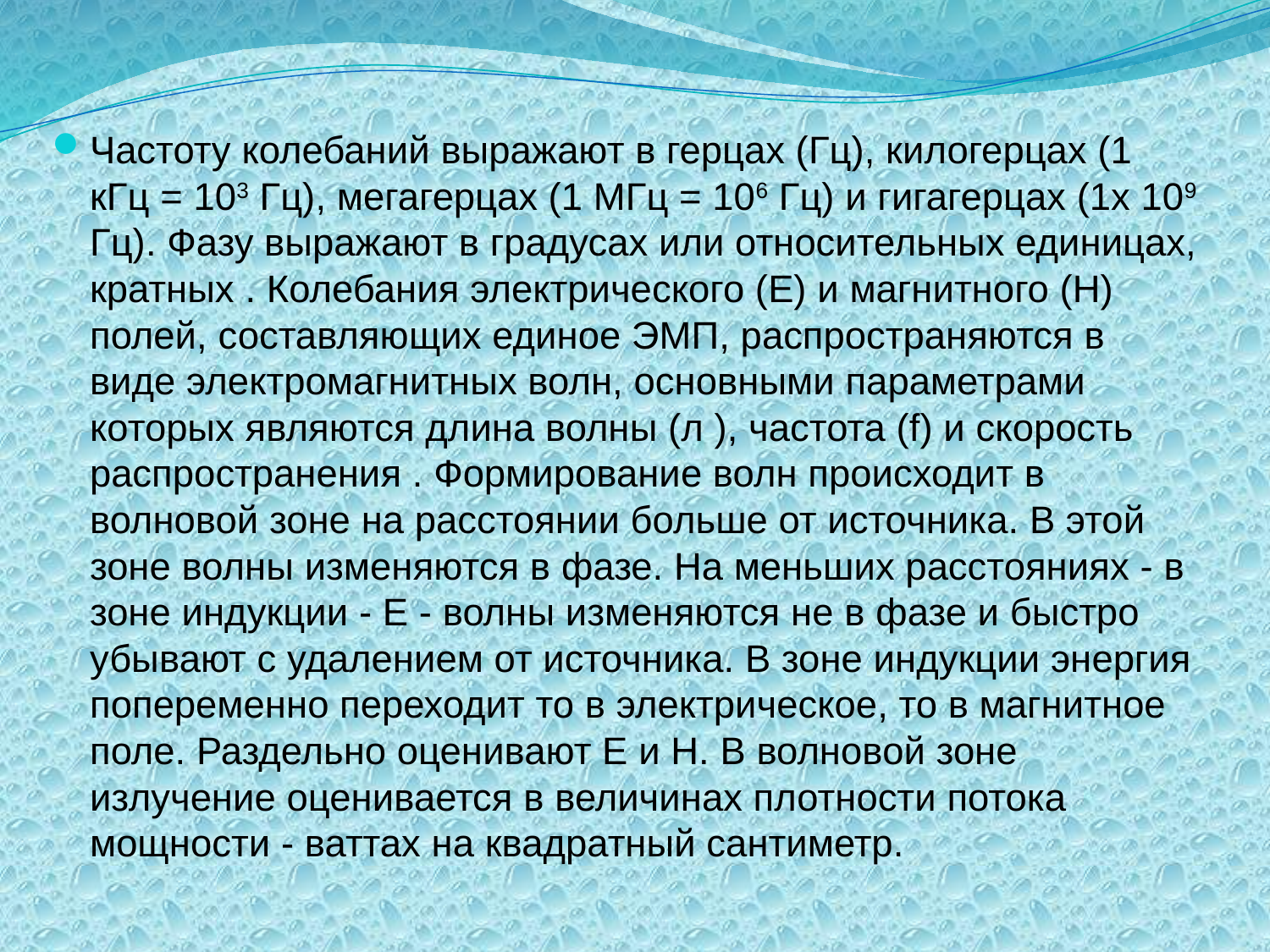

Частоту колебаний выражают в герцах (Гц), килогерцах (1 кГц = 103 Гц), мегагерцах (1 МГц = 106 Гц) и гигагерцах (1х 109 Гц). Фазу выражают в градусах или относительных единицах, кратных . Колебания электрического (Е) и магнитного (Н) полей, составляющих единое ЭМП, распространяются в виде электромагнитных волн, основными параметрами которых являются длина волны (л ), частота (f) и скорость распространения . Формирование волн происходит в волновой зоне на расстоянии больше от источника. В этой зоне волны изменяются в фазе. На меньших расстояниях - в зоне индукции - Е - волны изменяются не в фазе и быстро убывают с удалением от источника. В зоне индукции энергия попеременно переходит то в электрическое, то в магнитное поле. Раздельно оценивают Е и Н. В волновой зоне излучение оценивается в величинах плотности потока мощности - ваттах на квадратный сантиметр.